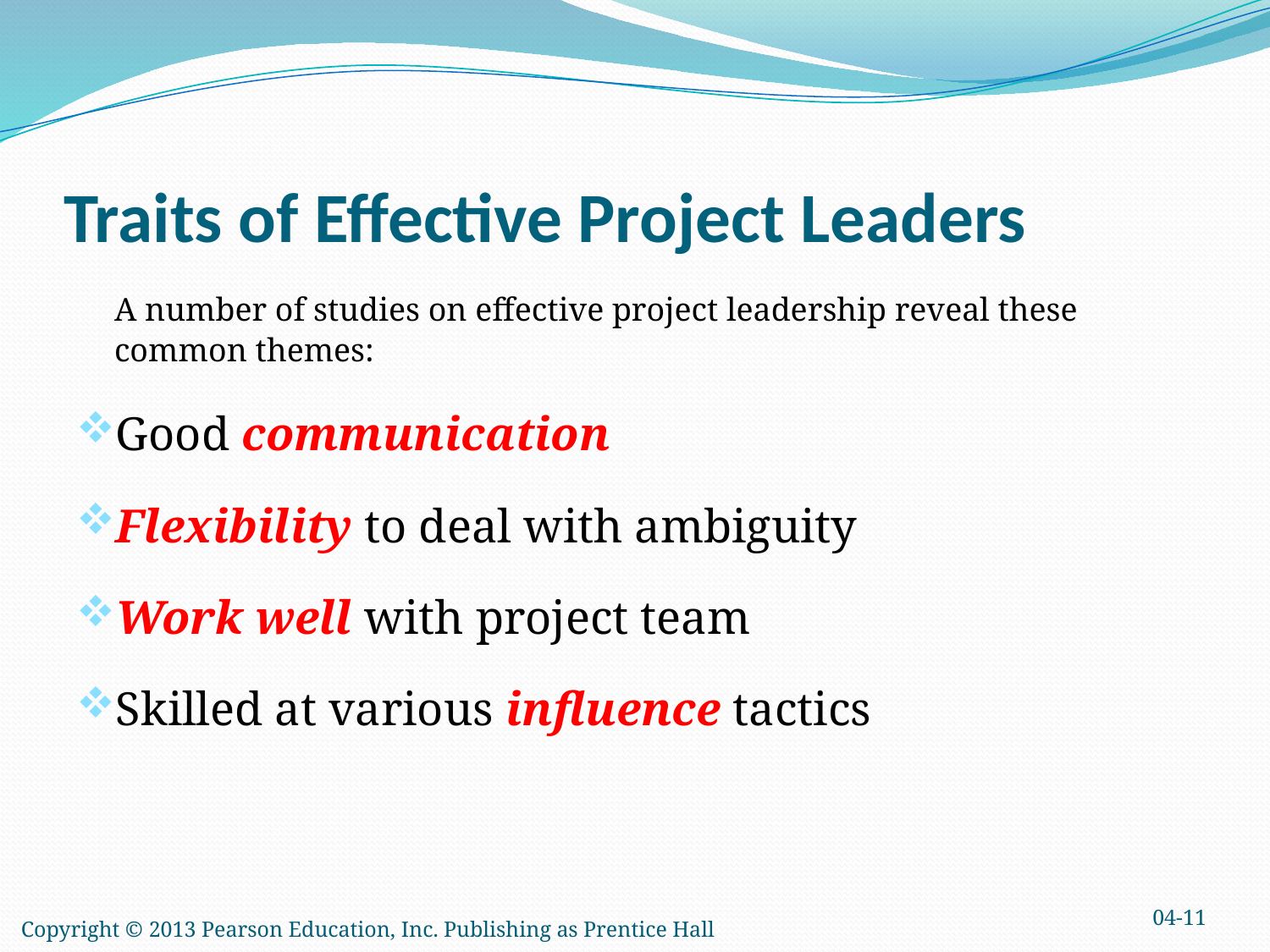

Traits of Effective Project Leaders
	A number of studies on effective project leadership reveal these common themes:
Good communication
Flexibility to deal with ambiguity
Work well with project team
Skilled at various influence tactics

04-11
Copyright © 2013 Pearson Education, Inc. Publishing as Prentice Hall